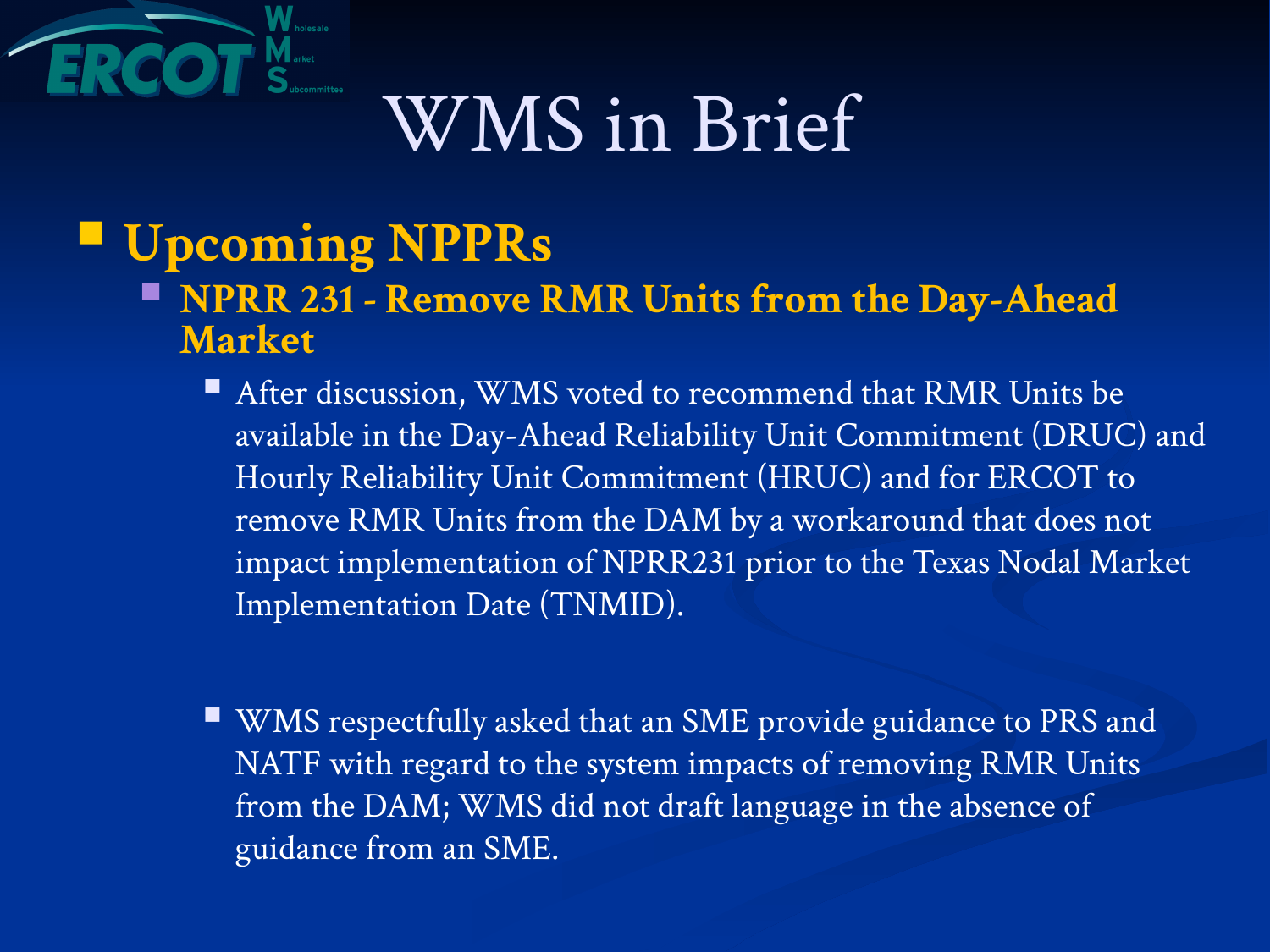

# WMS in Brief
Upcoming NPPRs
NPRR 231 - Remove RMR Units from the Day-Ahead Market
After discussion, WMS voted to recommend that RMR Units be available in the Day-Ahead Reliability Unit Commitment (DRUC) and Hourly Reliability Unit Commitment (HRUC) and for ERCOT to remove RMR Units from the DAM by a workaround that does not impact implementation of NPRR231 prior to the Texas Nodal Market Implementation Date (TNMID).

WMS respectfully asked that an SME provide guidance to PRS and NATF with regard to the system impacts of removing RMR Units from the DAM; WMS did not draft language in the absence of guidance from an SME.